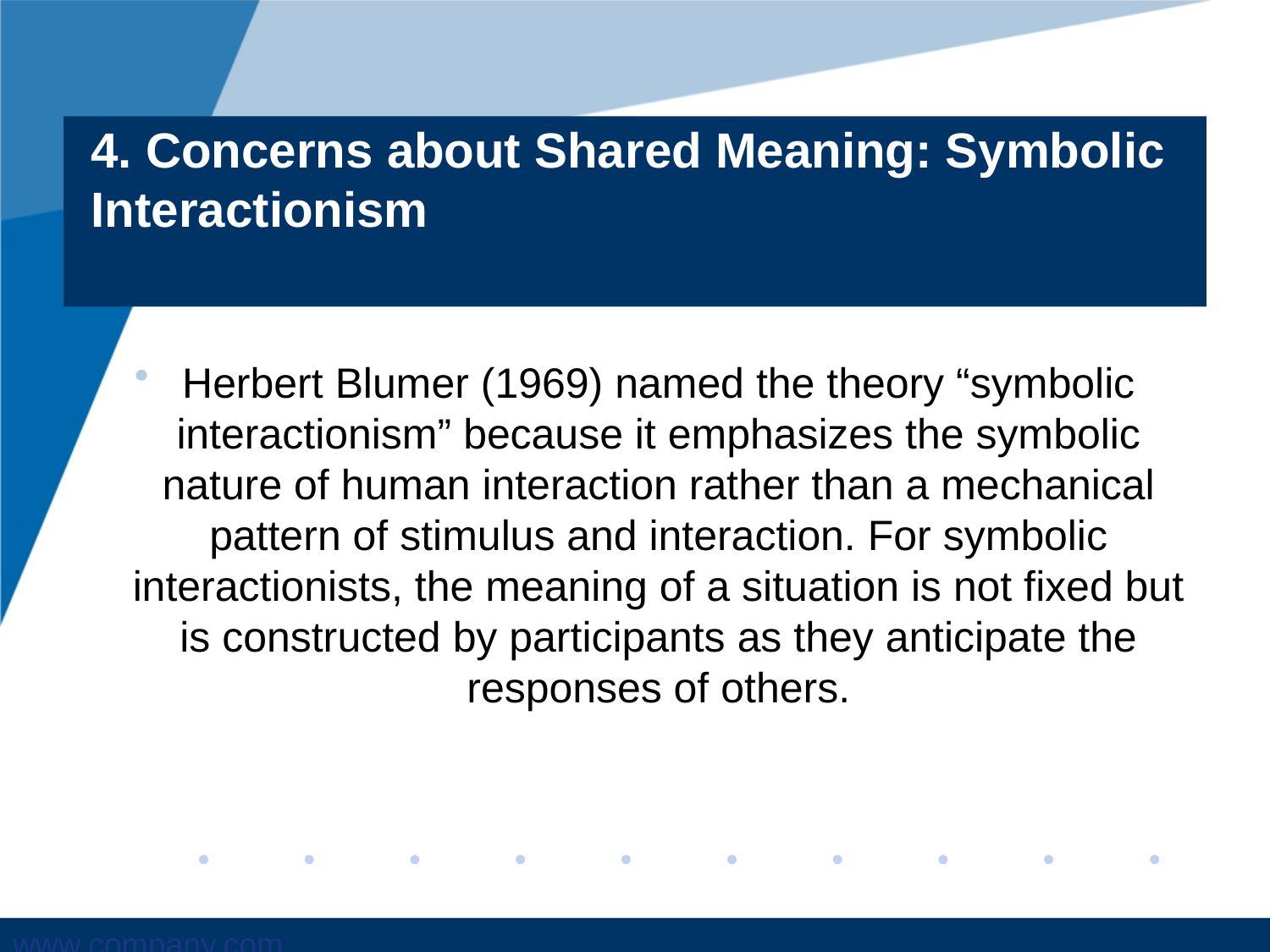

# 4. Concerns about Shared Meaning: Symbolic Interactionism
Herbert Blumer (1969) named the theory “symbolic interactionism” because it emphasizes the symbolic nature of human interaction rather than a mechanical pattern of stimulus and interaction. For symbolic interactionists, the meaning of a situation is not fixed but is constructed by participants as they anticipate the responses of others.